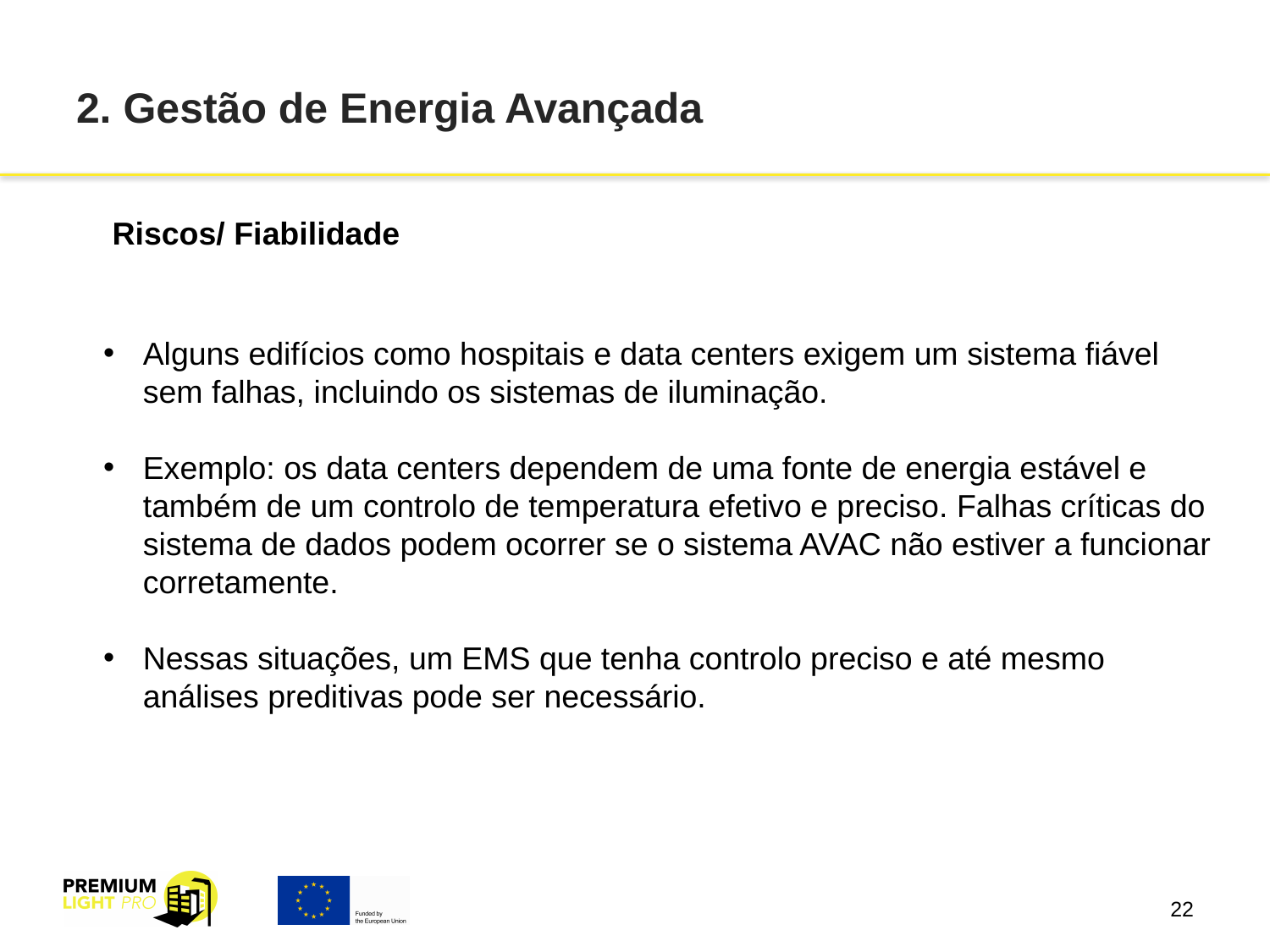

# 2. Gestão de Energia Avançada
 Riscos/ Fiabilidade
Alguns edifícios como hospitais e data centers exigem um sistema fiável sem falhas, incluindo os sistemas de iluminação.

Exemplo: os data centers dependem de uma fonte de energia estável e também de um controlo de temperatura efetivo e preciso. Falhas críticas do sistema de dados podem ocorrer se o sistema AVAC não estiver a funcionar corretamente.

Nessas situações, um EMS que tenha controlo preciso e até mesmo análises preditivas pode ser necessário.